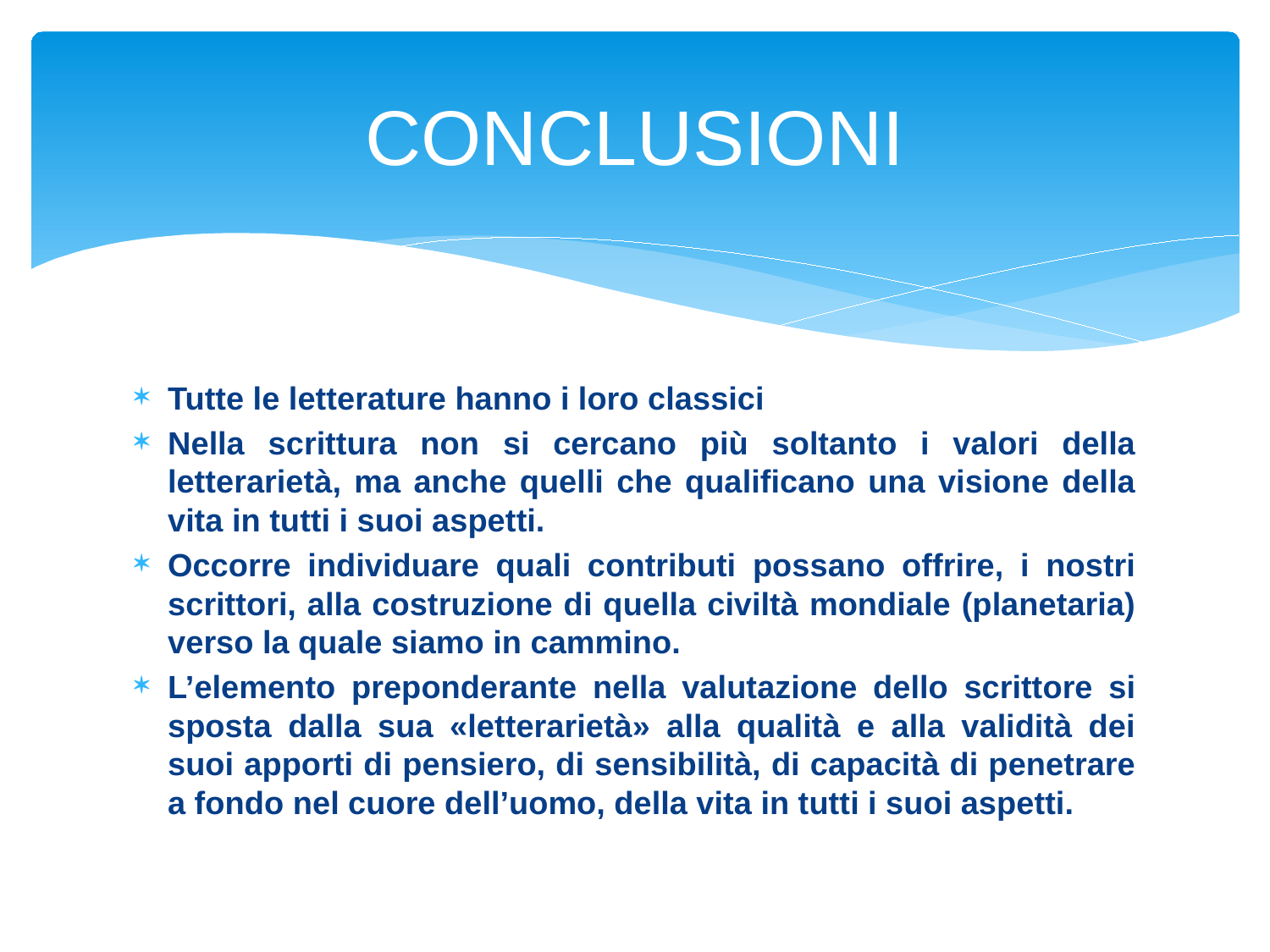

# CONCLUSIONI
Tutte le letterature hanno i loro classici
Nella scrittura non si cercano più soltanto i valori della letterarietà, ma anche quelli che qualificano una visione della vita in tutti i suoi aspetti.
Occorre individuare quali contributi possano offrire, i nostri scrittori, alla costruzione di quella civiltà mondiale (planetaria) verso la quale siamo in cammino.
L’elemento preponderante nella valutazione dello scrittore si sposta dalla sua «letterarietà» alla qualità e alla validità dei suoi apporti di pensiero, di sensibilità, di capacità di penetrare a fondo nel cuore dell’uomo, della vita in tutti i suoi aspetti.